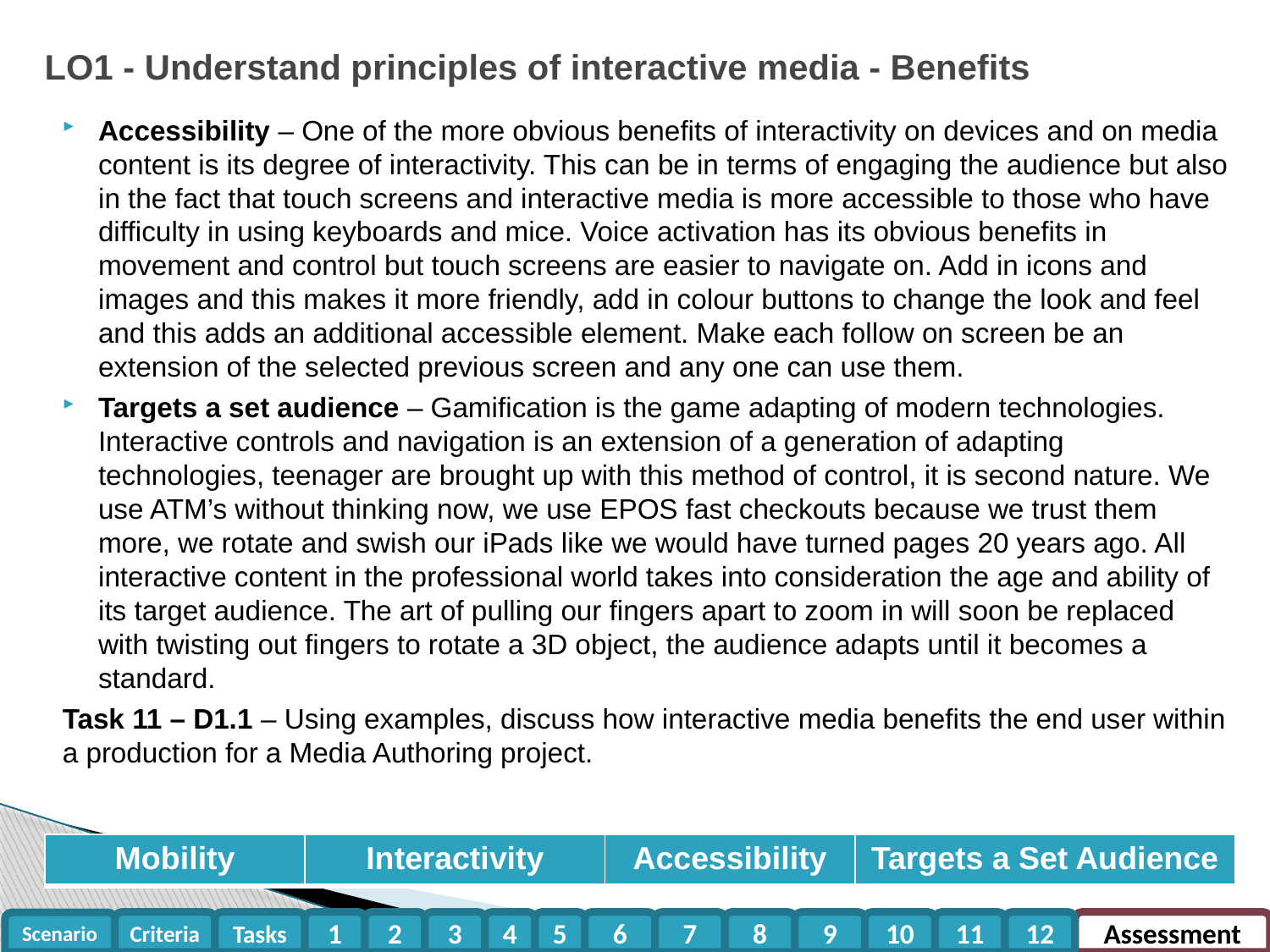

# LO1 - Understand principles of interactive media - Benefits
Accessibility – One of the more obvious benefits of interactivity on devices and on media content is its degree of interactivity. This can be in terms of engaging the audience but also in the fact that touch screens and interactive media is more accessible to those who have difficulty in using keyboards and mice. Voice activation has its obvious benefits in movement and control but touch screens are easier to navigate on. Add in icons and images and this makes it more friendly, add in colour buttons to change the look and feel and this adds an additional accessible element. Make each follow on screen be an extension of the selected previous screen and any one can use them.
Targets a set audience – Gamification is the game adapting of modern technologies. Interactive controls and navigation is an extension of a generation of adapting technologies, teenager are brought up with this method of control, it is second nature. We use ATM’s without thinking now, we use EPOS fast checkouts because we trust them more, we rotate and swish our iPads like we would have turned pages 20 years ago. All interactive content in the professional world takes into consideration the age and ability of its target audience. The art of pulling our fingers apart to zoom in will soon be replaced with twisting out fingers to rotate a 3D object, the audience adapts until it becomes a standard.
Task 11 – D1.1 – Using examples, discuss how interactive media benefits the end user within a production for a Media Authoring project.

| Mobility | Interactivity | Accessibility | Targets a Set Audience |
| --- | --- | --- | --- |